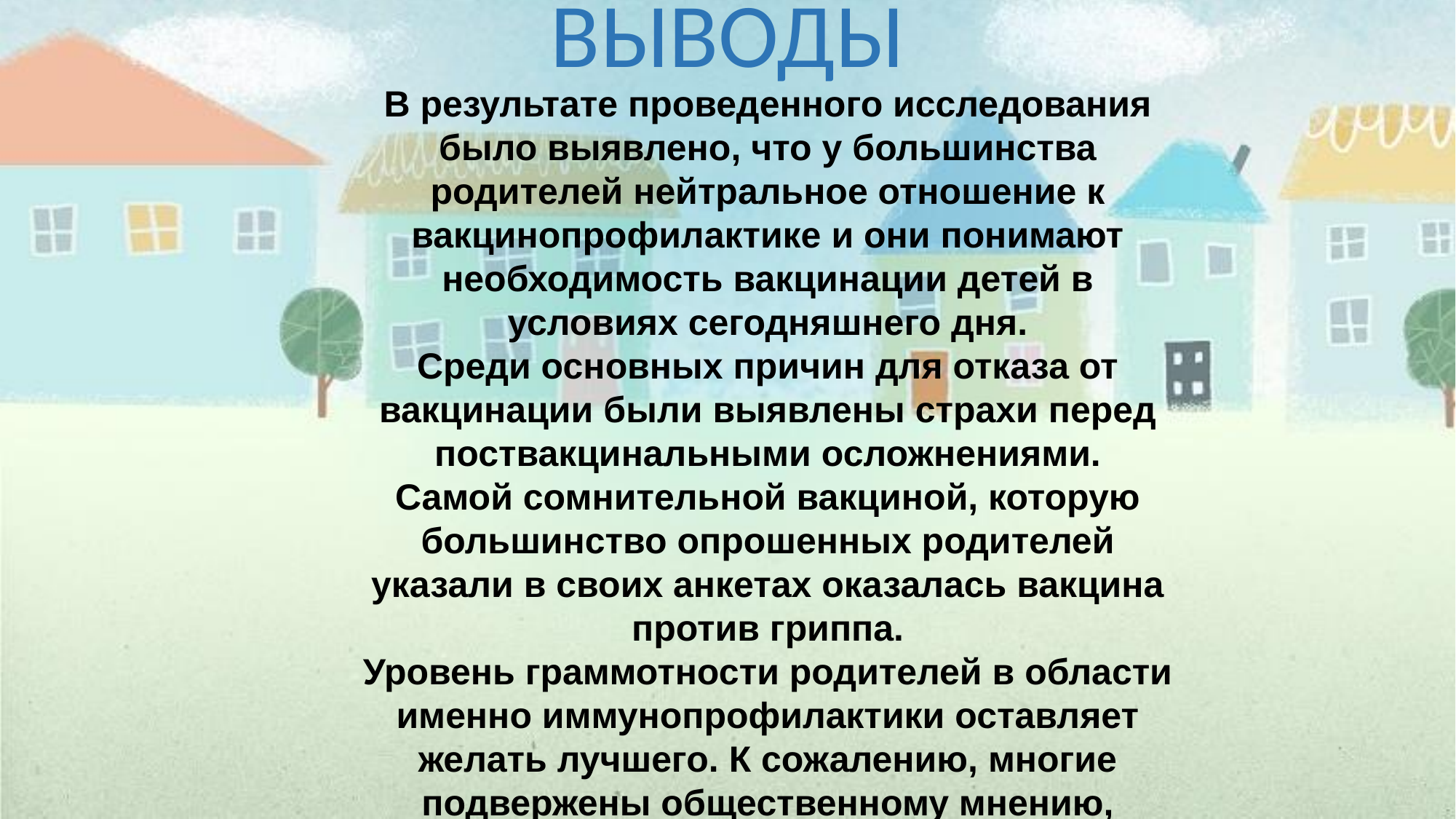

# ВЫВОДЫ
В результате проведенного исследования было выявлено, что у большинства родителей нейтральное отношение к вакцинопрофилактике и они понимают необходимость вакцинации детей в условиях сегодняшнего дня.
Среди основных причин для отказа от вакцинации были выявлены страхи перед поствакцинальными осложнениями.
Самой сомнительной вакциной, которую большинство опрошенных родителей указали в своих анкетах оказалась вакцина против гриппа.
Уровень граммотности родителей в области именно иммунопрофилактики оставляет желать лучшего. К сожалению, многие подвержены общественному мнению, которое, в свою очередь, так же неоправдано на все 100% на сегодняшний день.